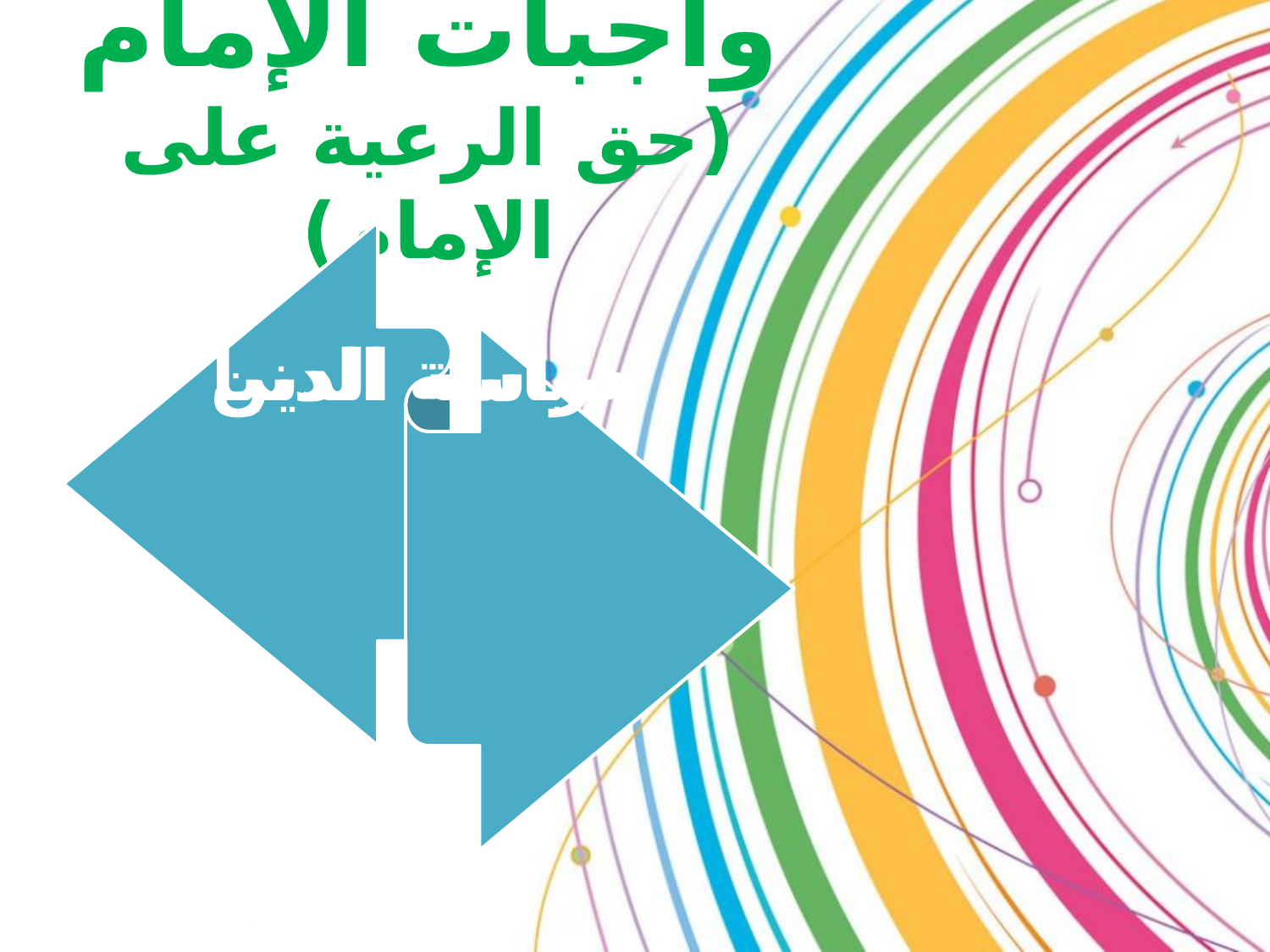

# واجبات الإمام (حق الرعية على الإمام)
سياسة الدنيا